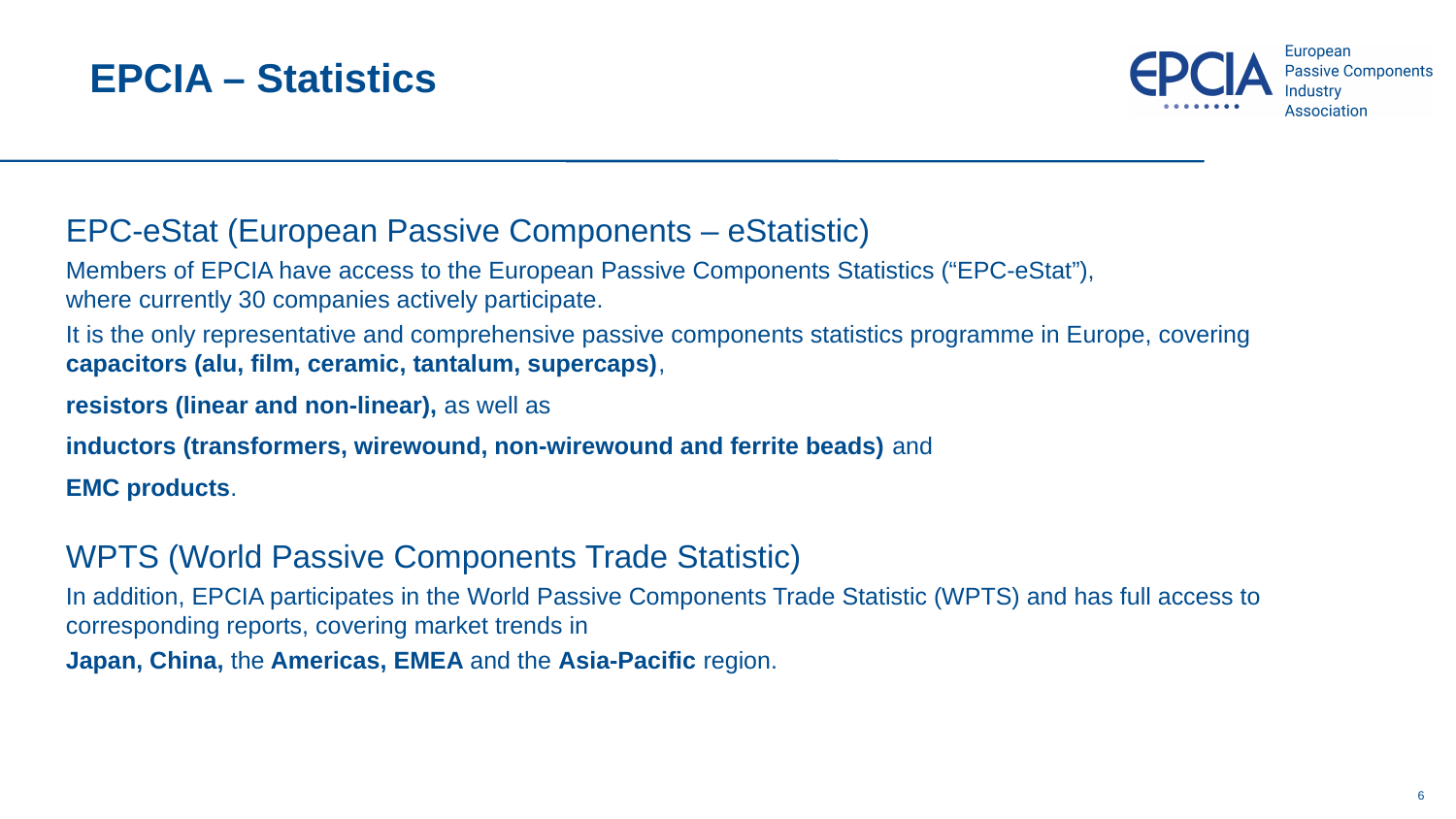

EPCIA – Statistics
EPC-eStat (European Passive Components – eStatistic)
Members of EPCIA have access to the European Passive Components Statistics (“EPC-eStat”),
where currently 30 companies actively participate.
It is the only representative and comprehensive passive components statistics programme in Europe, covering capacitors (alu, film, ceramic, tantalum, supercaps),
resistors (linear and non-linear), as well as
inductors (transformers, wirewound, non-wirewound and ferrite beads) and
EMC products.

WPTS (World Passive Components Trade Statistic)
In addition, EPCIA participates in the World Passive Components Trade Statistic (WPTS) and has full access to corresponding reports, covering market trends in
Japan, China, the Americas, EMEA and the Asia-Pacific region.

 6